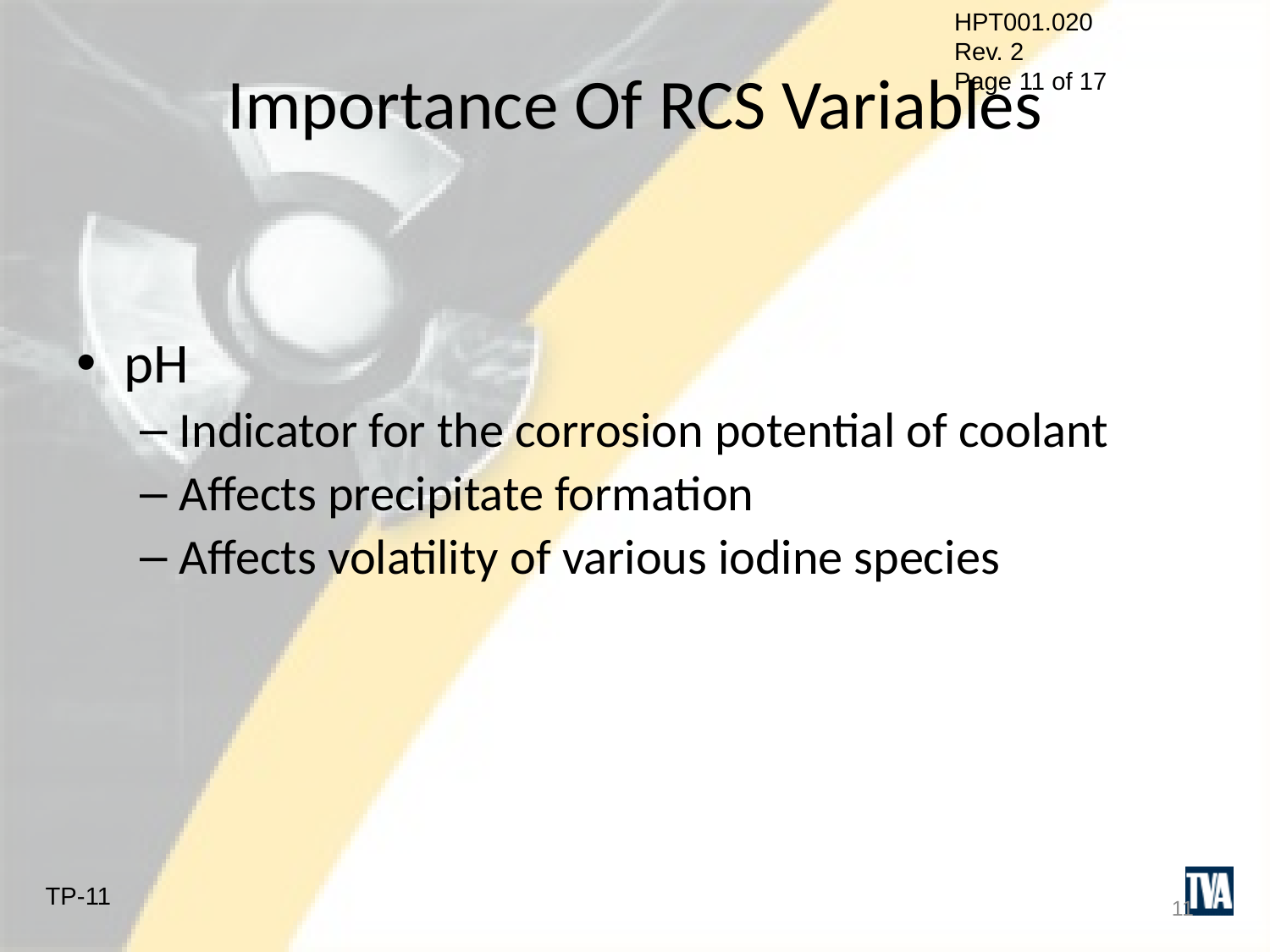

# Importance Of RCS Variables
pH
Indicator for the corrosion potential of coolant
Affects precipitate formation
Affects volatility of various iodine species
11